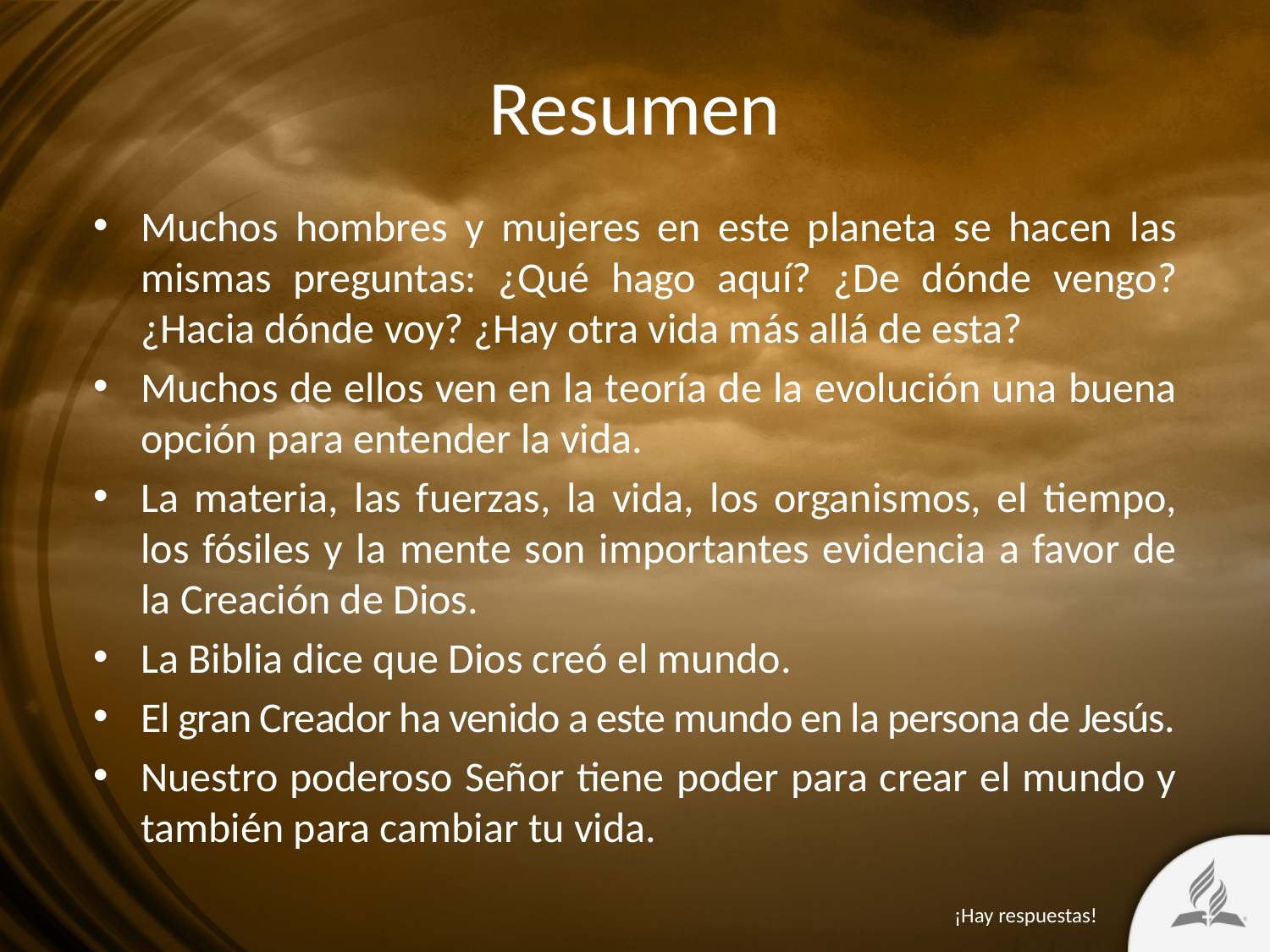

# Resumen
Muchos hombres y mujeres en este planeta se hacen las mismas preguntas: ¿Qué hago aquí? ¿De dónde vengo? ¿Hacia dónde voy? ¿Hay otra vida más allá de esta?
Muchos de ellos ven en la teoría de la evolución una buena opción para entender la vida.
La materia, las fuerzas, la vida, los organismos, el tiempo, los fósiles y la mente son importantes evidencia a favor de la Creación de Dios.
La Biblia dice que Dios creó el mundo.
El gran Creador ha venido a este mundo en la persona de Jesús.
Nuestro poderoso Señor tiene poder para crear el mundo y también para cambiar tu vida.
¡Hay respuestas!